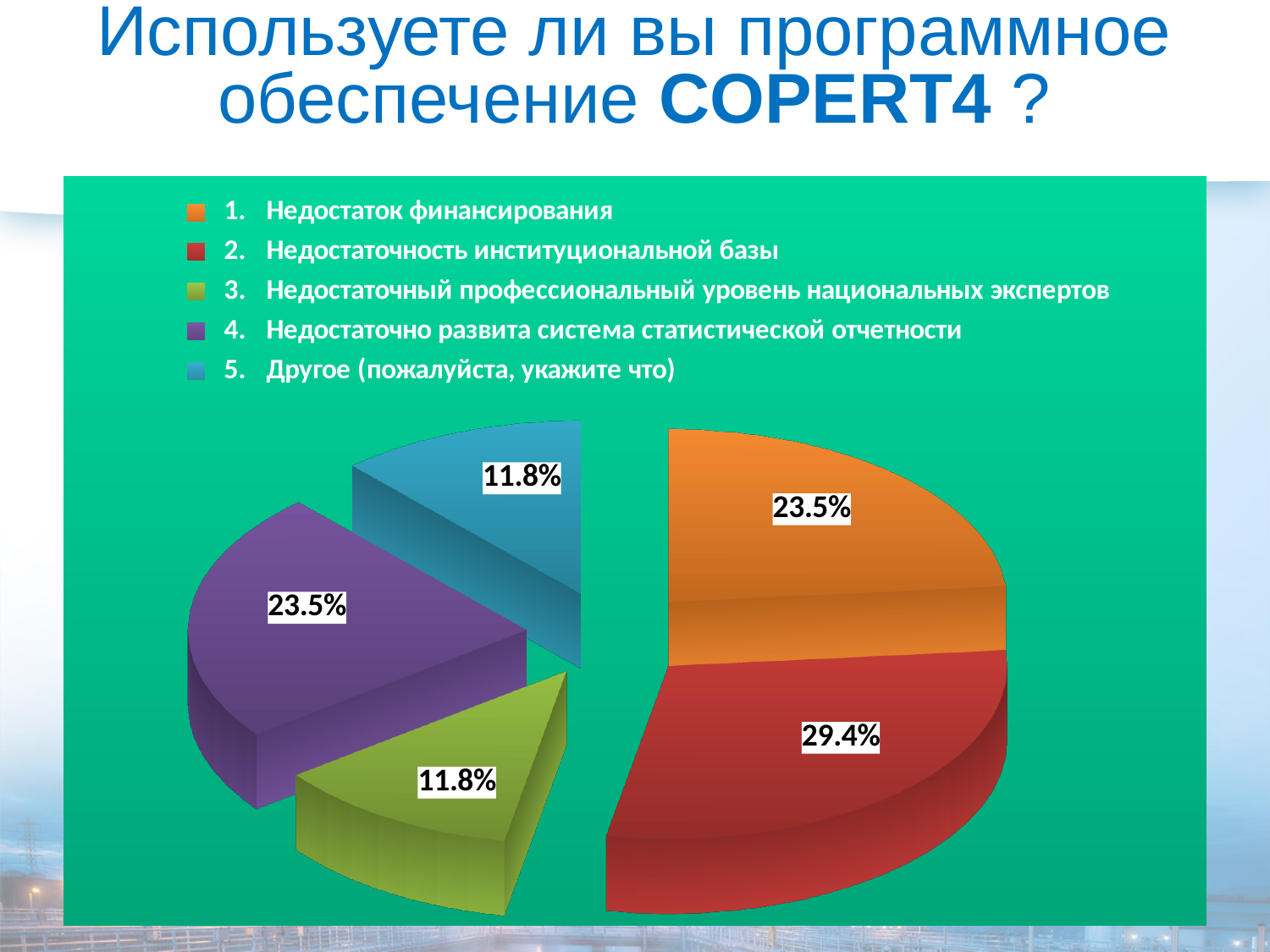

# Используете ли вы программное обеспечение COPERT4 ?

[unsupported chart]